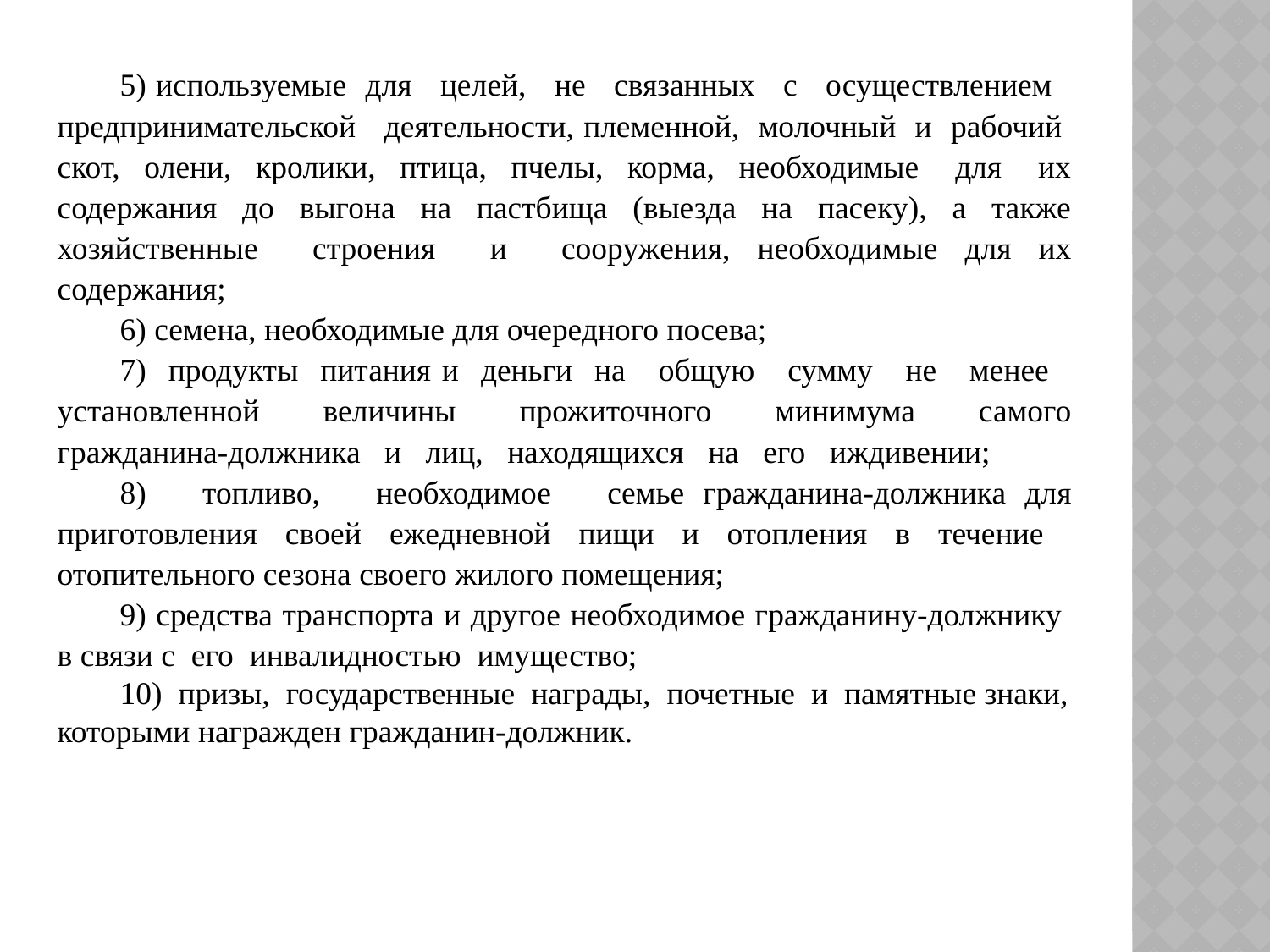

5) используемые  для   целей,   не   связанных   с   осуществлением   предпринимательской   деятельности, племенной,  молочный  и  рабочий  скот,  олени,  кролики,  птица,  пчелы,  корма,  необходимые   для   их содержания до выгона на пастбища (выезда на пасеку), а также хозяйственные  строения  и  сооружения, необходимые для их содержания;
6) семена, необходимые для очередного посева;
7)  продукты  питания и  деньги  на   общую   сумму   не   менее   установленной   величины   прожиточного   минимума   самого гражданина-должника   и   лиц,   находящихся   на   его   иждивении;
8)   топливо,   необходимое   семье гражданина-должника для приготовления своей ежедневной пищи и отопления в течение  отопительного сезона своего жилого помещения;
9) средства транспорта и другое необходимое гражданину-должнику  в связи с  его  инвалидностью  имущество;
10)  призы,  государственные  награды,  почетные  и  памятные знаки, которыми награжден гражданин-должник.